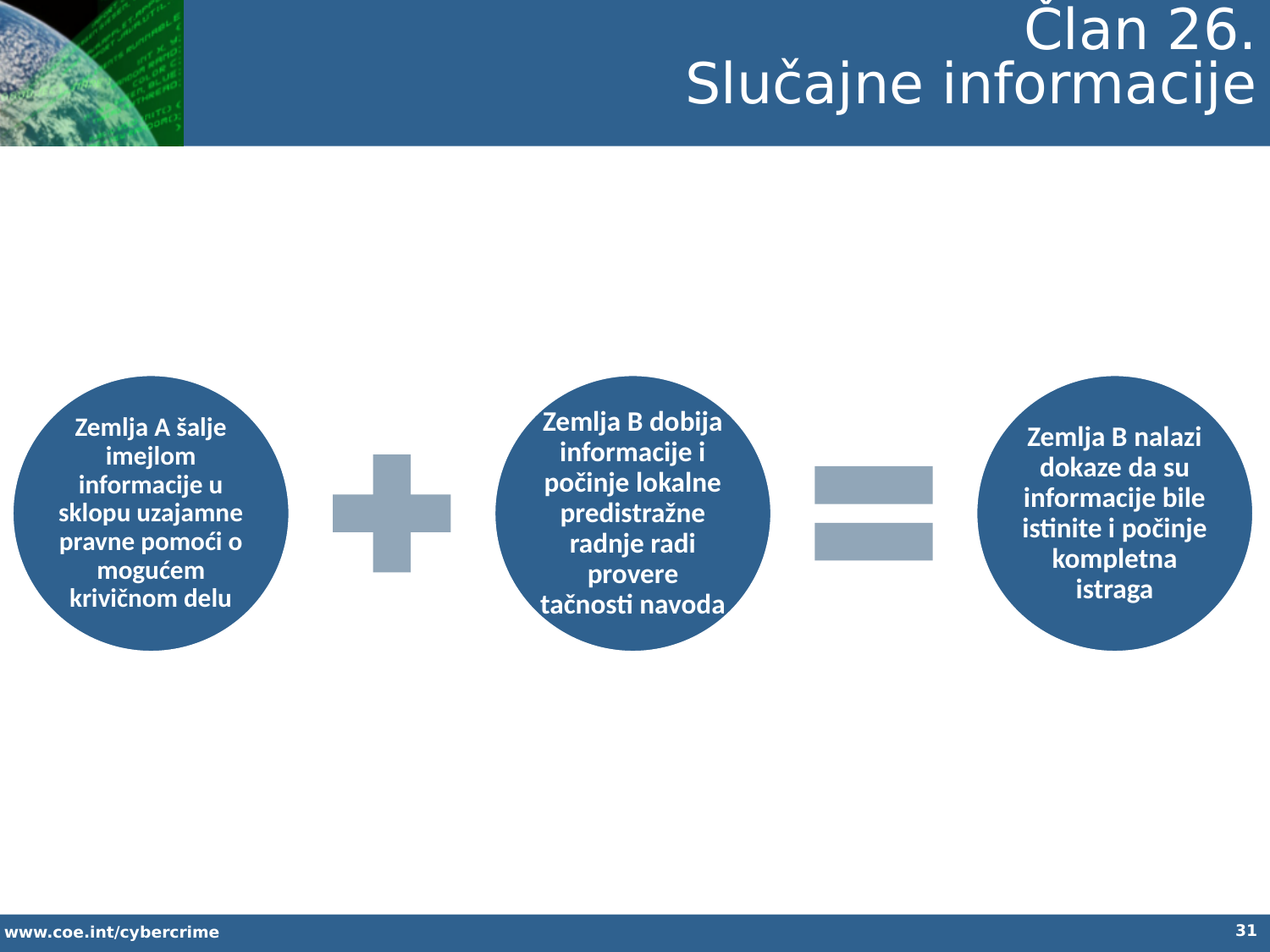

Član 26.
Slučajne informacije
Zemlja A šalje imejlom informacije u sklopu uzajamne pravne pomoći o mogućem krivičnom delu

Zemlja B dobija informacije i počinje lokalne predistražne radnje radi provere tačnosti navoda

Zemlja B nalazi dokaze da su informacije bile istinite i počinje kompletna istraga
31